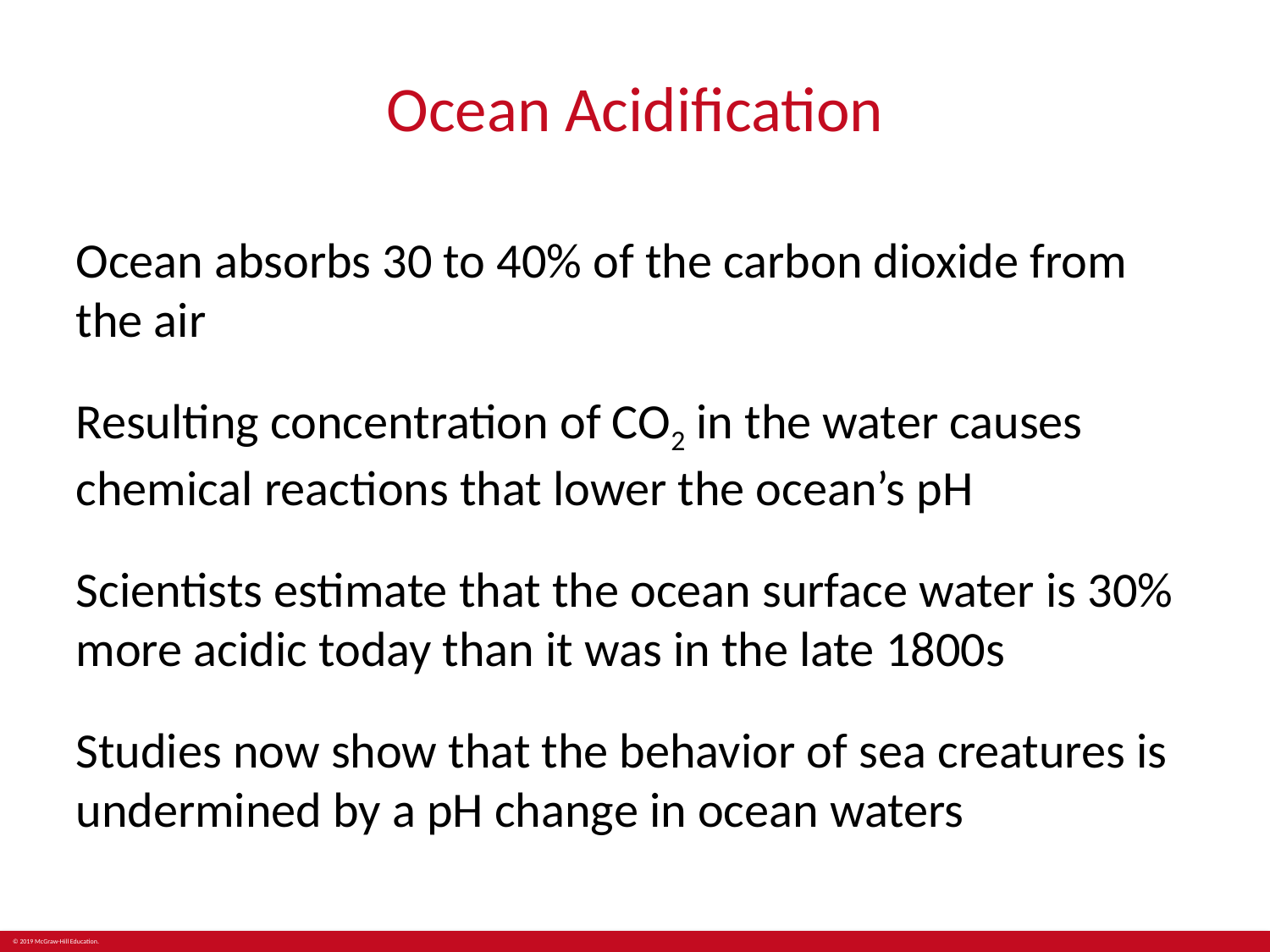

# Ocean Acidification
Ocean absorbs 30 to 40% of the carbon dioxide from the air
Resulting concentration of CO2 in the water causes chemical reactions that lower the ocean’s pH
Scientists estimate that the ocean surface water is 30% more acidic today than it was in the late 1800s
Studies now show that the behavior of sea creatures is undermined by a pH change in ocean waters